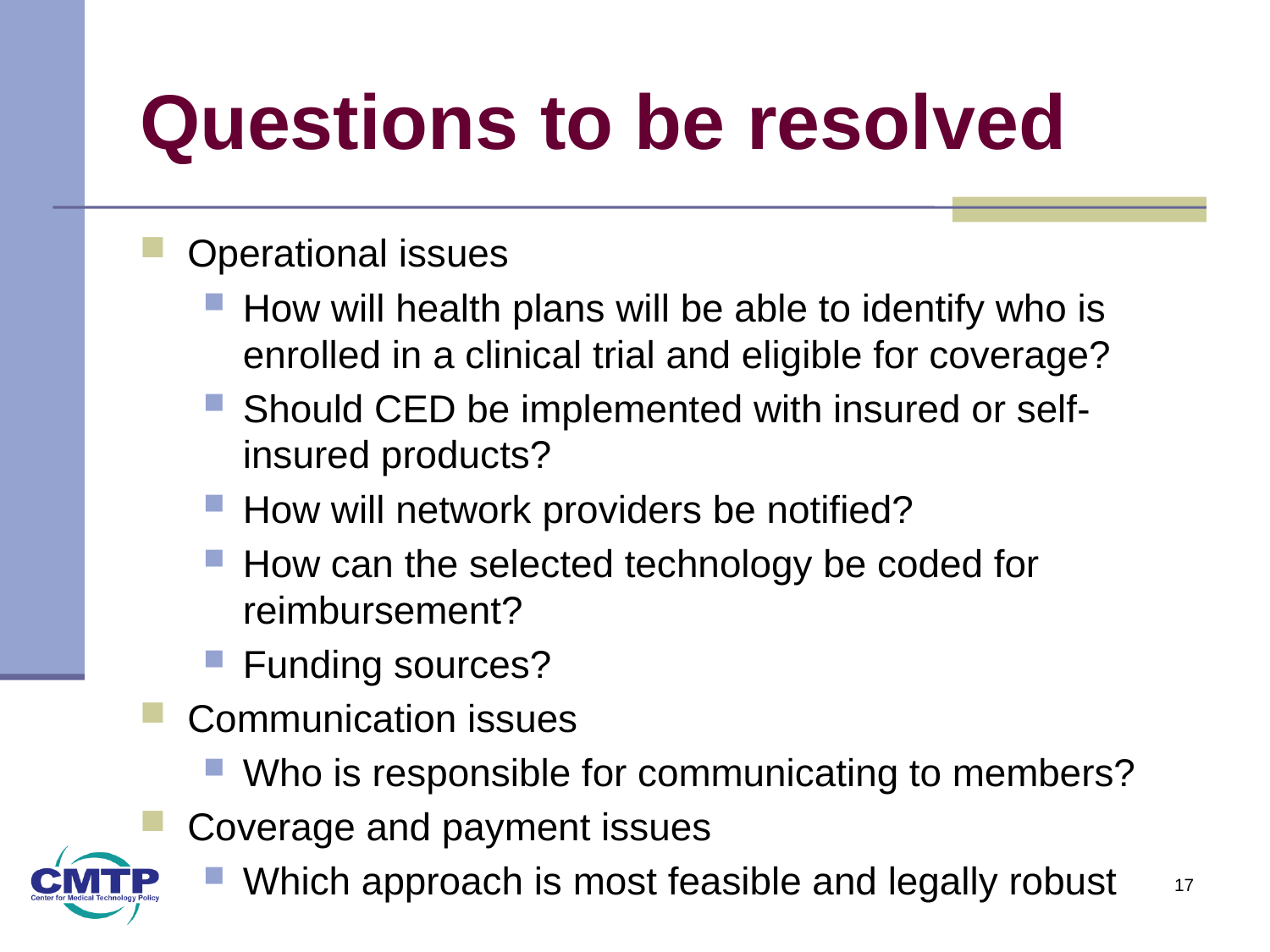

# Questions to be resolved
Operational issues
How will health plans will be able to identify who is enrolled in a clinical trial and eligible for coverage?
Should CED be implemented with insured or self-insured products?
How will network providers be notified?
How can the selected technology be coded for reimbursement?
Funding sources?
Communication issues
Who is responsible for communicating to members?
Coverage and payment issues
Which approach is most feasible and legally robust

17